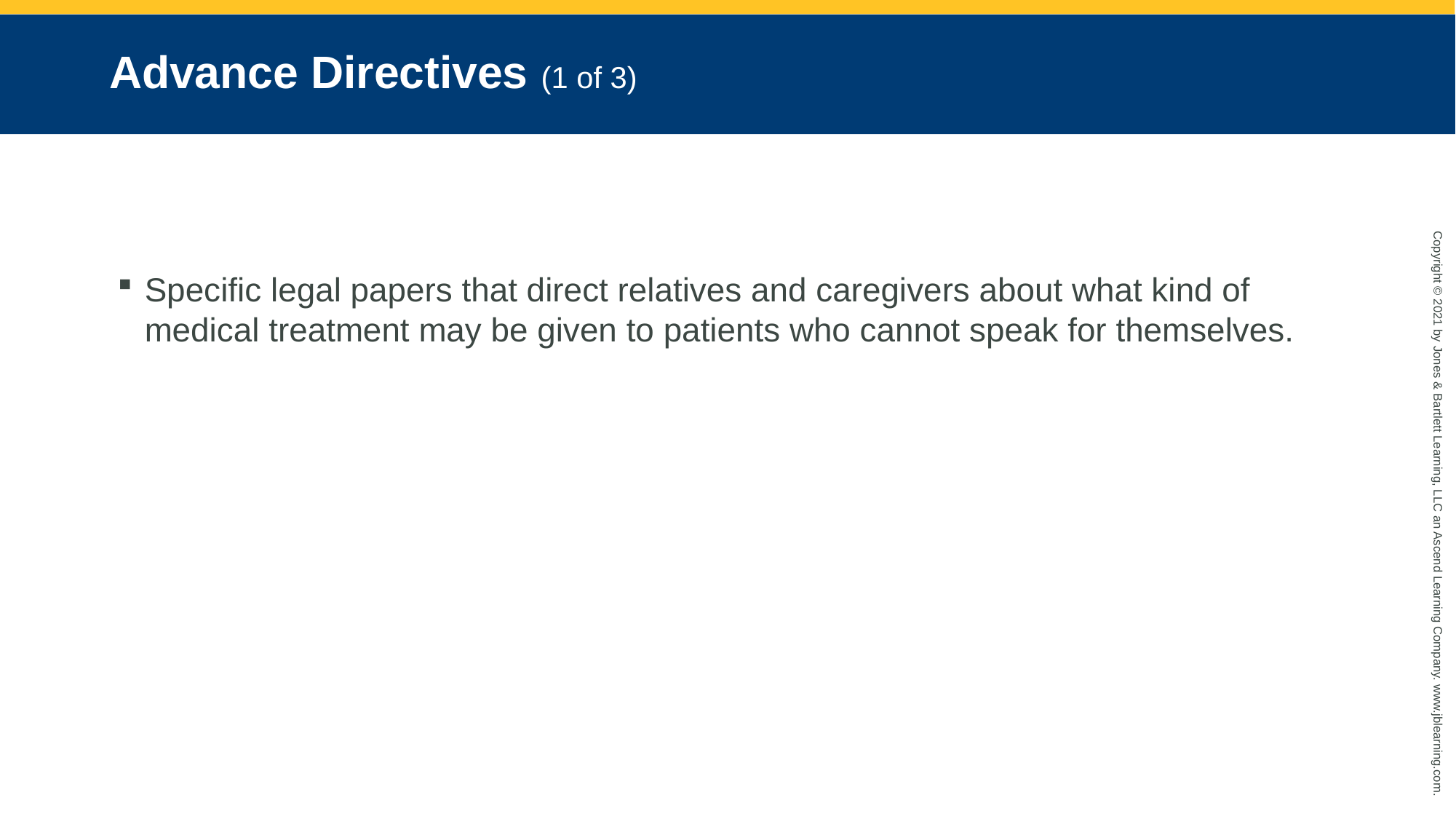

# Advance Directives (1 of 3)
Specific legal papers that direct relatives and caregivers about what kind of medical treatment may be given to patients who cannot speak for themselves.